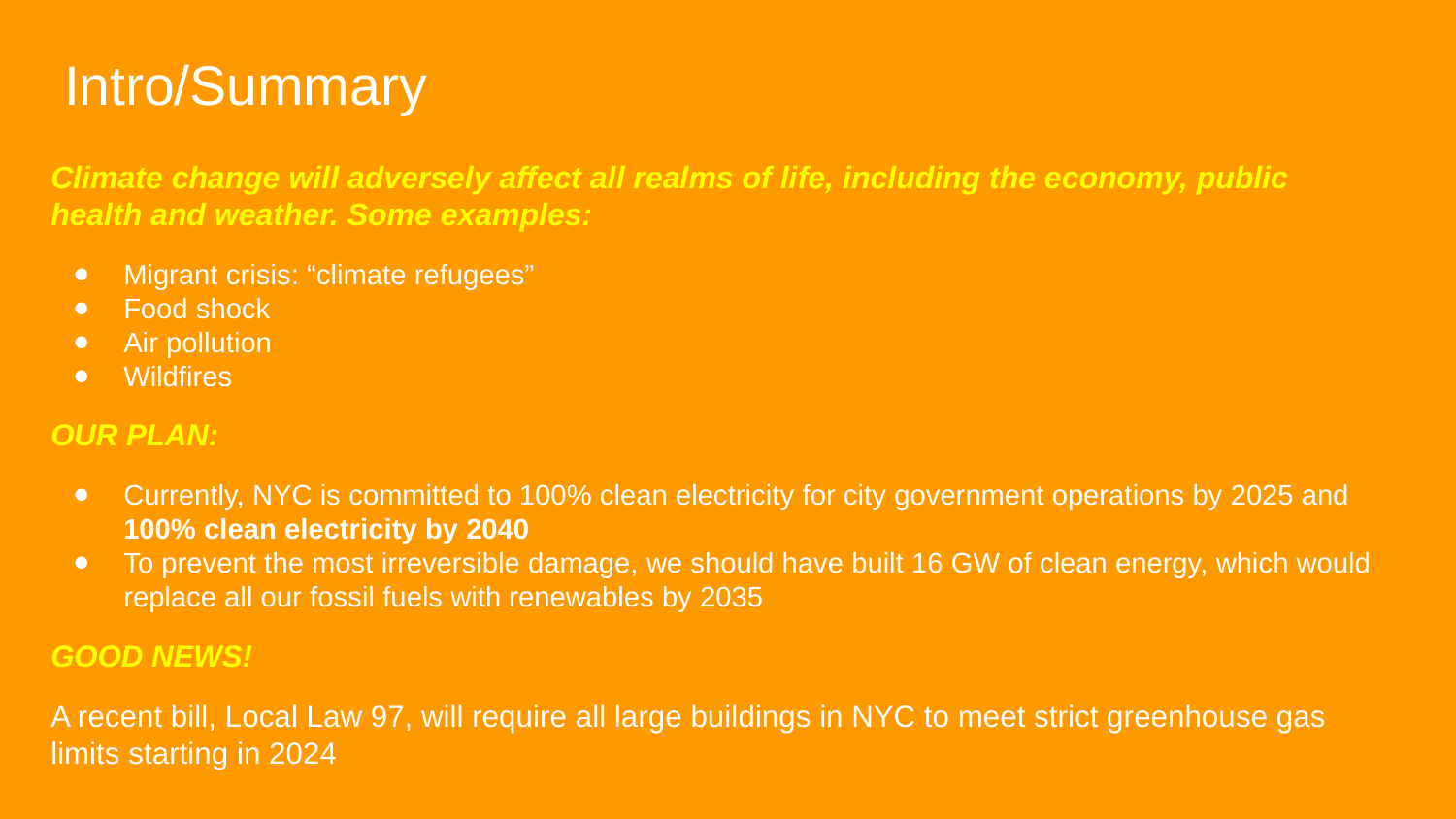

# Intro/Summary
Climate change will adversely affect all realms of life, including the economy, public health and weather. Some examples:
Migrant crisis: “climate refugees”
Food shock
Air pollution
Wildfires
OUR PLAN:
Currently, NYC is committed to 100% clean electricity for city government operations by 2025 and 100% clean electricity by 2040
To prevent the most irreversible damage, we should have built 16 GW of clean energy, which would replace all our fossil fuels with renewables by 2035
GOOD NEWS!
A recent bill, Local Law 97, will require all large buildings in NYC to meet strict greenhouse gas limits starting in 2024